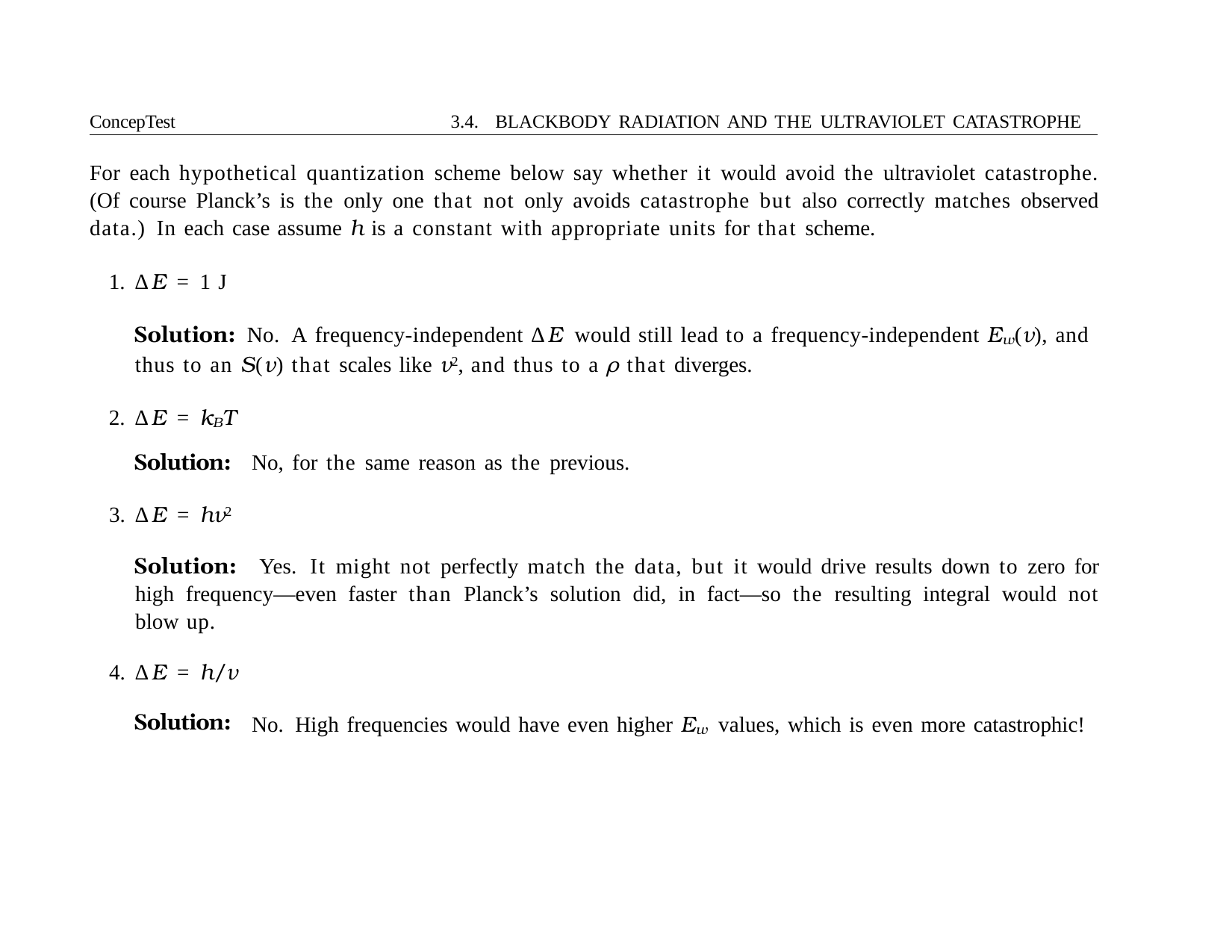

ConcepTest	3.4.  BLACKBODY RADIATION AND THE ULTRAVIOLET CATASTROPHE

For each hypothetical quantization scheme below say whether it would avoid the ultraviolet catastrophe. (Of course Planck’s is the only one that not only avoids catastrophe but also correctly matches observed data.) In each case assume h is a constant with appropriate units for that scheme.

∆E = 1 J
Solution:	No. A frequency-independent ∆E would still lead to a frequency-independent Ew(ν), and thus to an S(ν) that scales like ν2, and thus to a ρ that diverges.
∆E = kBT
Solution:
No, for the same reason as the previous.
∆E = hν2
Solution:  Yes. It might not perfectly match the data, but it would drive results down to zero for high frequency—even faster than Planck’s solution did, in fact—so the resulting integral would not blow up.
∆E = h/ν
Solution:
No. High frequencies would have even higher Ew values, which is even more catastrophic!